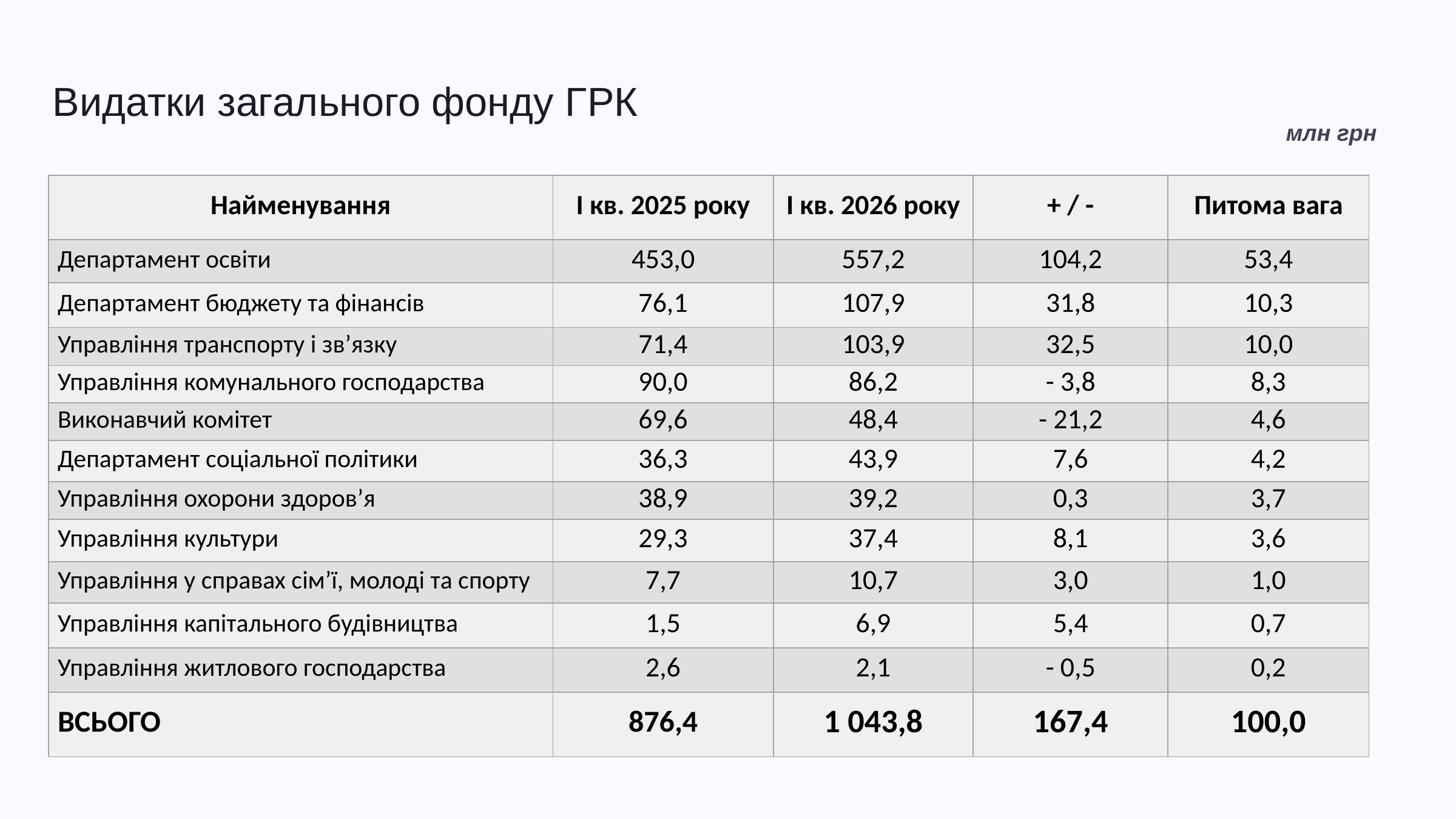

Видатки загального фонду ГРК
млн грн
| Найменування | І кв. 2025 року | І кв. 2026 року | + / - | Питома вага |
| --- | --- | --- | --- | --- |
| Департамент освіти | 453,0 | 557,2 | 104,2 | 53,4 |
| Департамент бюджету та фінансів | 76,1 | 107,9 | 31,8 | 10,3 |
| Управління транспорту і зв’язку | 71,4 | 103,9 | 32,5 | 10,0 |
| Управління комунального господарства | 90,0 | 86,2 | - 3,8 | 8,3 |
| Виконавчий комітет | 69,6 | 48,4 | - 21,2 | 4,6 |
| Департамент соціальної політики | 36,3 | 43,9 | 7,6 | 4,2 |
| Управління охорони здоров’я | 38,9 | 39,2 | 0,3 | 3,7 |
| Управління культури | 29,3 | 37,4 | 8,1 | 3,6 |
| Управління у справах сім’ї, молоді та спорту | 7,7 | 10,7 | 3,0 | 1,0 |
| Управління капітального будівництва | 1,5 | 6,9 | 5,4 | 0,7 |
| Управління житлового господарства | 2,6 | 2,1 | - 0,5 | 0,2 |
| ВСЬОГО | 876,4 | 1 043,8 | 167,4 | 100,0 |